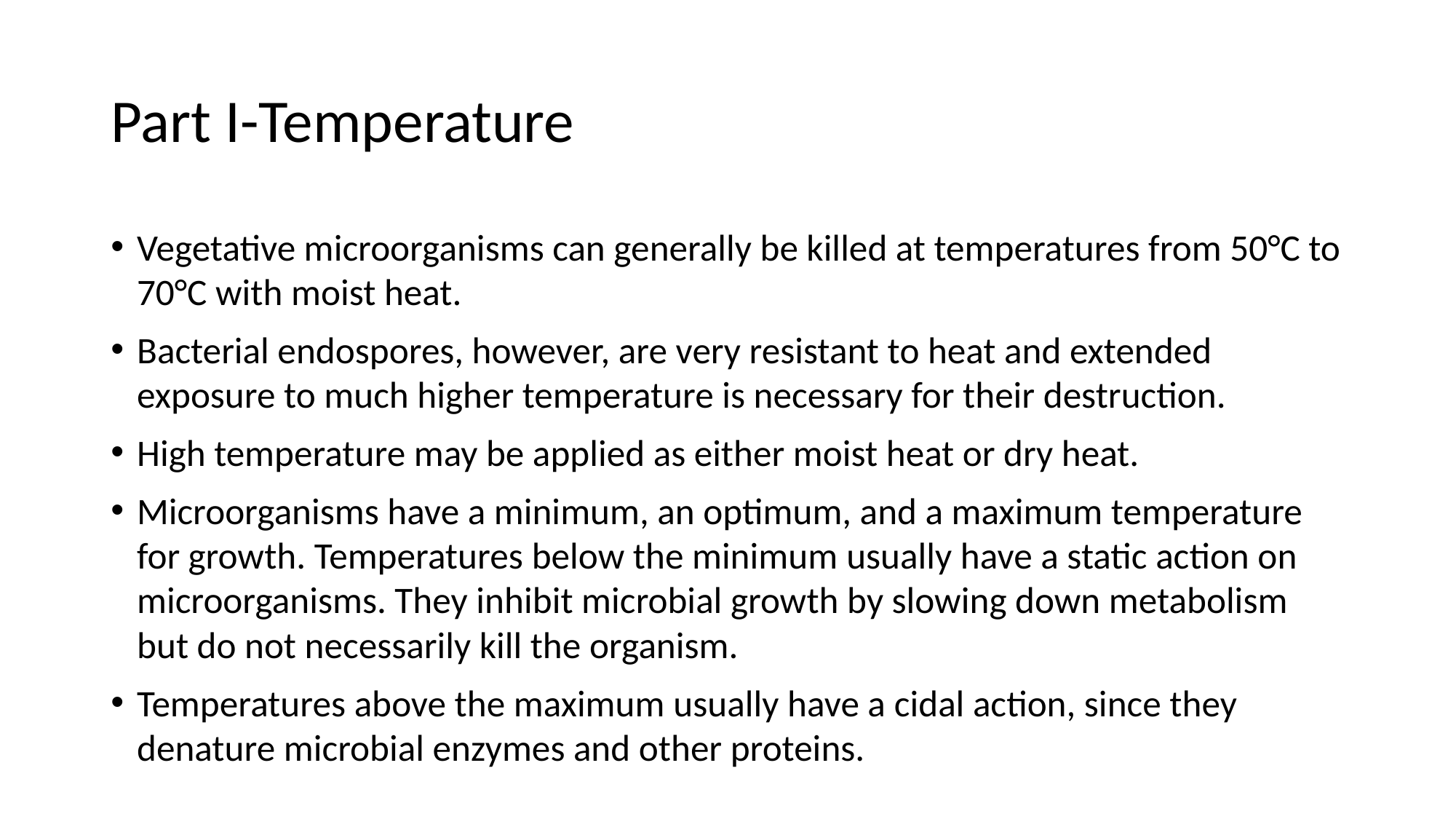

# Part I-Temperature
Vegetative microorganisms can generally be killed at temperatures from 50°C to 70°C with moist heat.
Bacterial endospores, however, are very resistant to heat and extended exposure to much higher temperature is necessary for their destruction.
High temperature may be applied as either moist heat or dry heat.
Microorganisms have a minimum, an optimum, and a maximum temperature for growth. Temperatures below the minimum usually have a static action on microorganisms. They inhibit microbial growth by slowing down metabolism but do not necessarily kill the organism.
Temperatures above the maximum usually have a cidal action, since they denature microbial enzymes and other proteins.